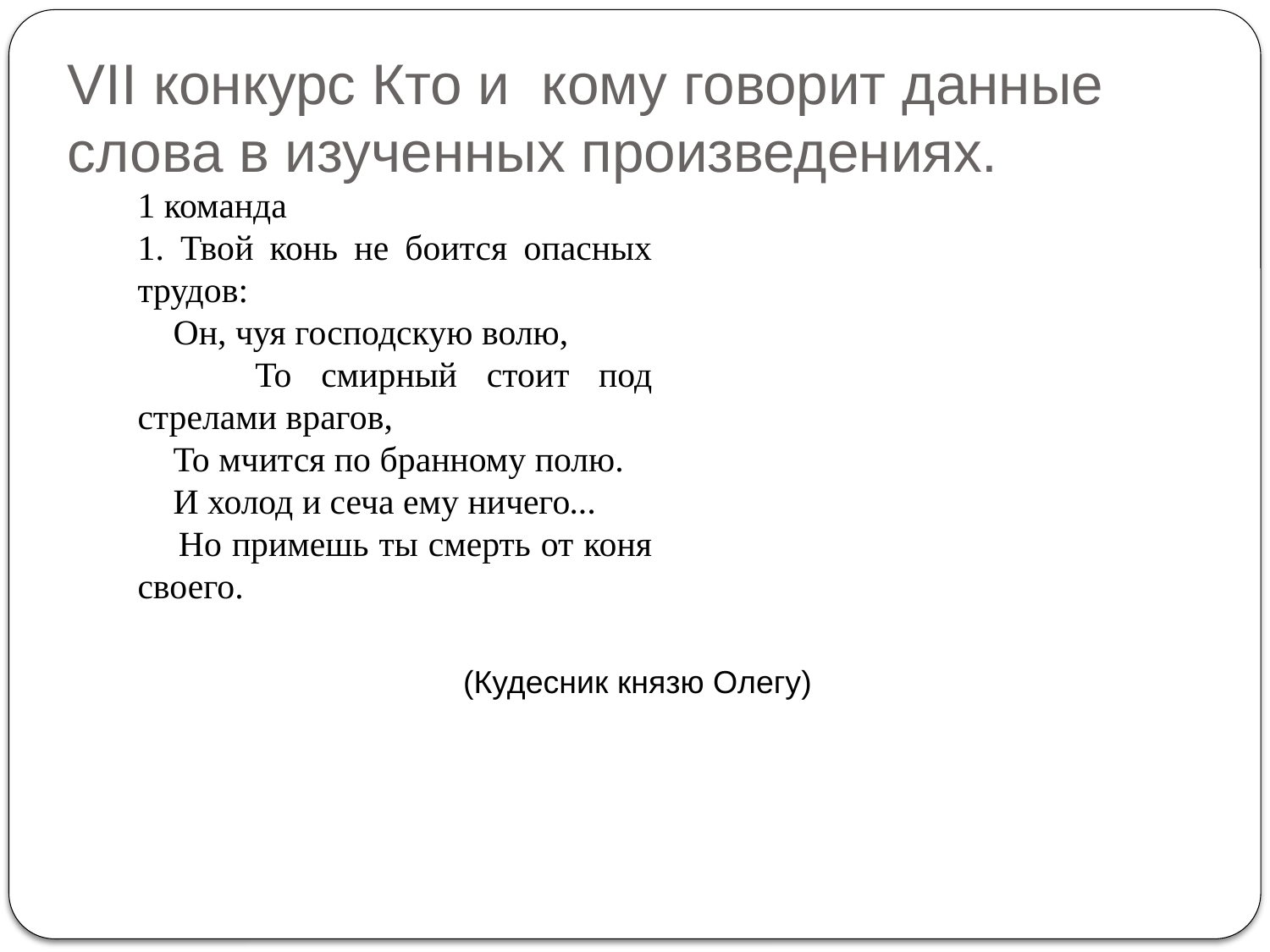

# VII конкурс Кто и  кому говорит данные слова в изученных произведениях.
1 команда
1. Твой конь не боится опасных трудов:
    Он, чуя господскую волю,
    То смирный стоит под стрелами врагов,
    То мчится по бранному полю.
    И холод и сеча ему ничего…
    Но примешь ты смерть от коня своего.
 (Кудесник князю Олегу)